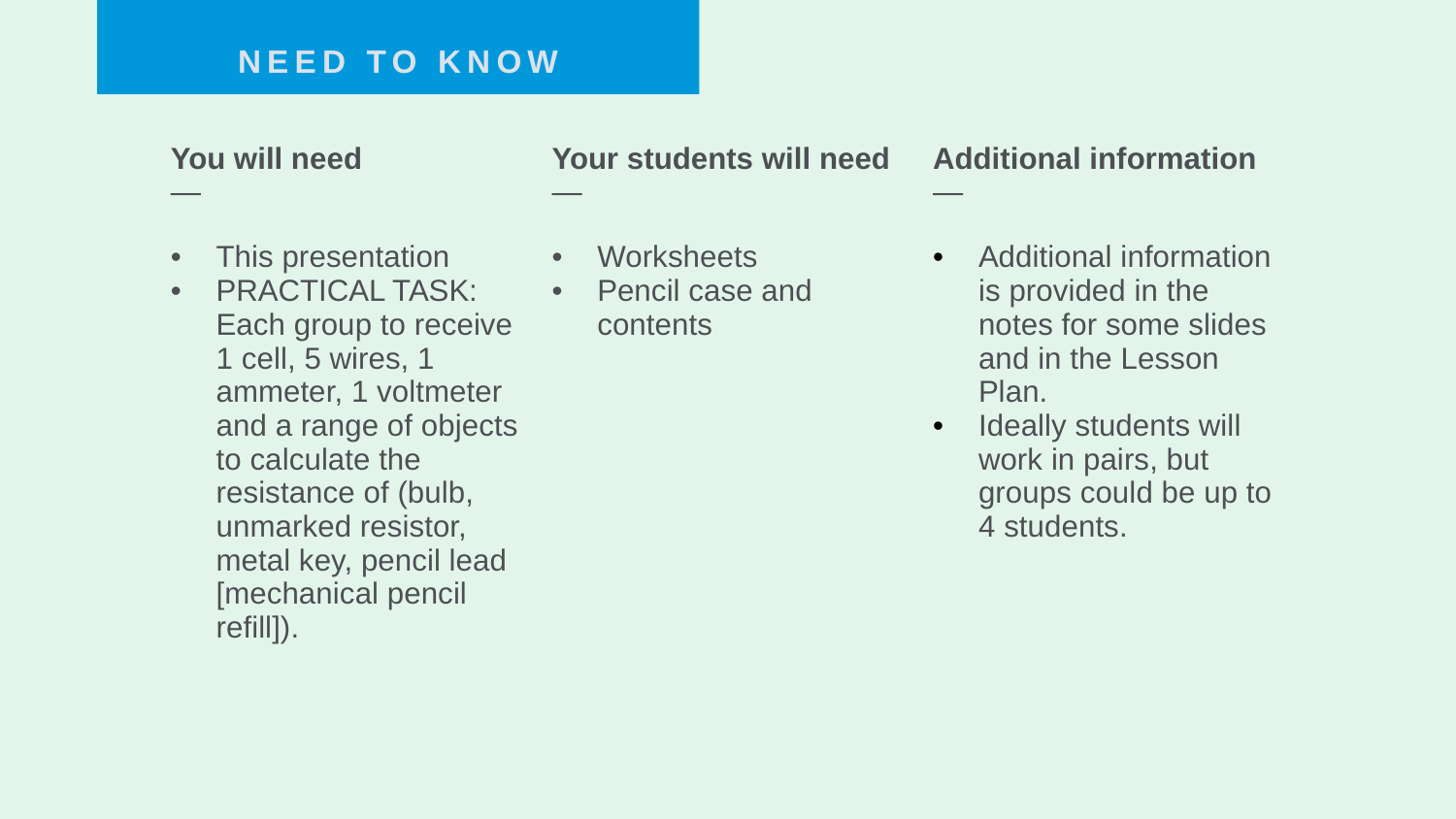

NEED TO KNOW
| You will need — | Your students will need — | Additional information — |
| --- | --- | --- |
| This presentation PRACTICAL TASK: Each group to receive 1 cell, 5 wires, 1 ammeter, 1 voltmeter and a range of objects to calculate the resistance of (bulb, unmarked resistor, metal key, pencil lead [mechanical pencil refill]). | Worksheets Pencil case and contents | Additional information is provided in the notes for some slides and in the Lesson Plan. Ideally students will work in pairs, but groups could be up to 4 students. |